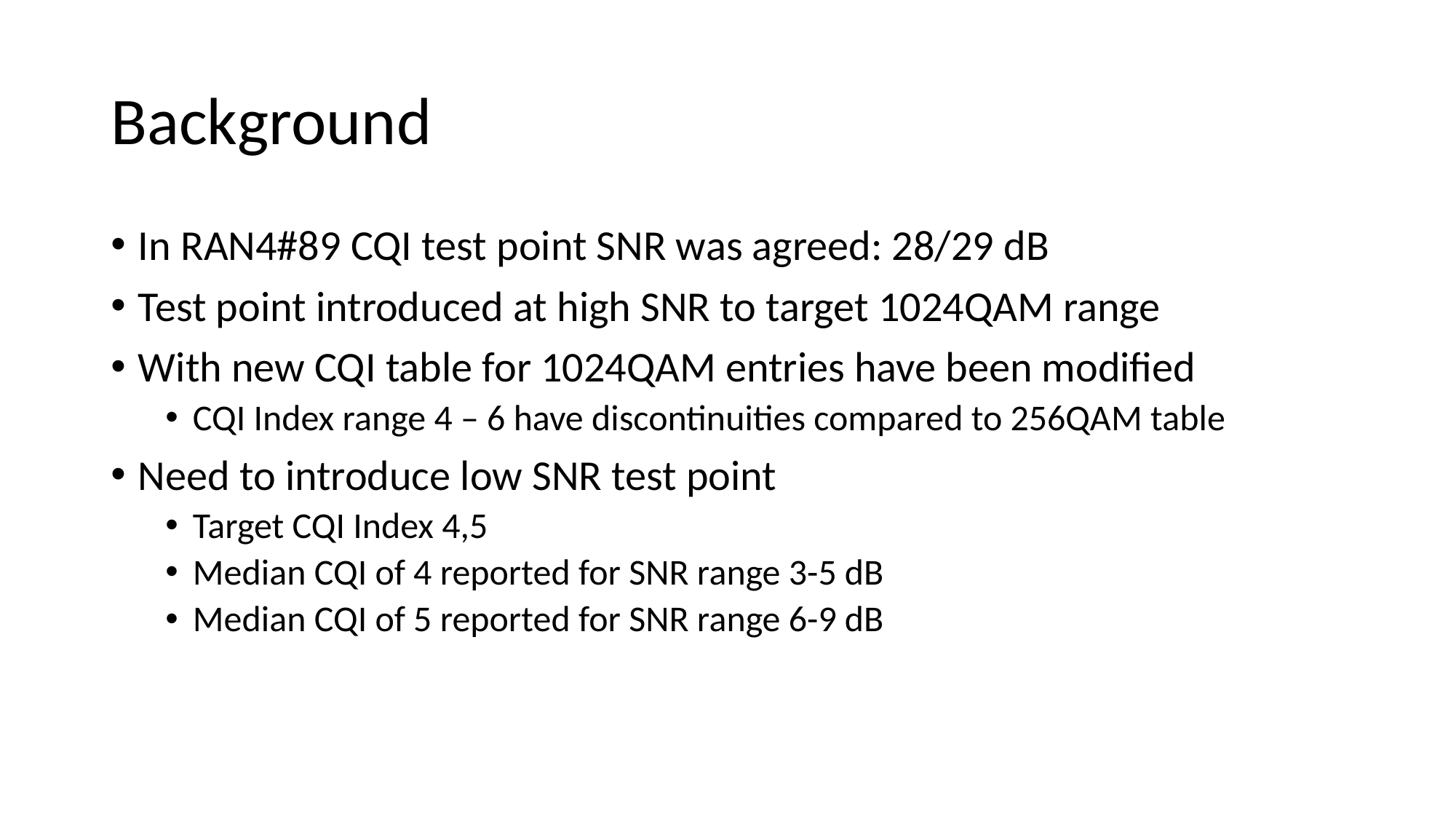

# Background
In RAN4#89 CQI test point SNR was agreed: 28/29 dB
Test point introduced at high SNR to target 1024QAM range
With new CQI table for 1024QAM entries have been modified
CQI Index range 4 – 6 have discontinuities compared to 256QAM table
Need to introduce low SNR test point
Target CQI Index 4,5
Median CQI of 4 reported for SNR range 3-5 dB
Median CQI of 5 reported for SNR range 6-9 dB